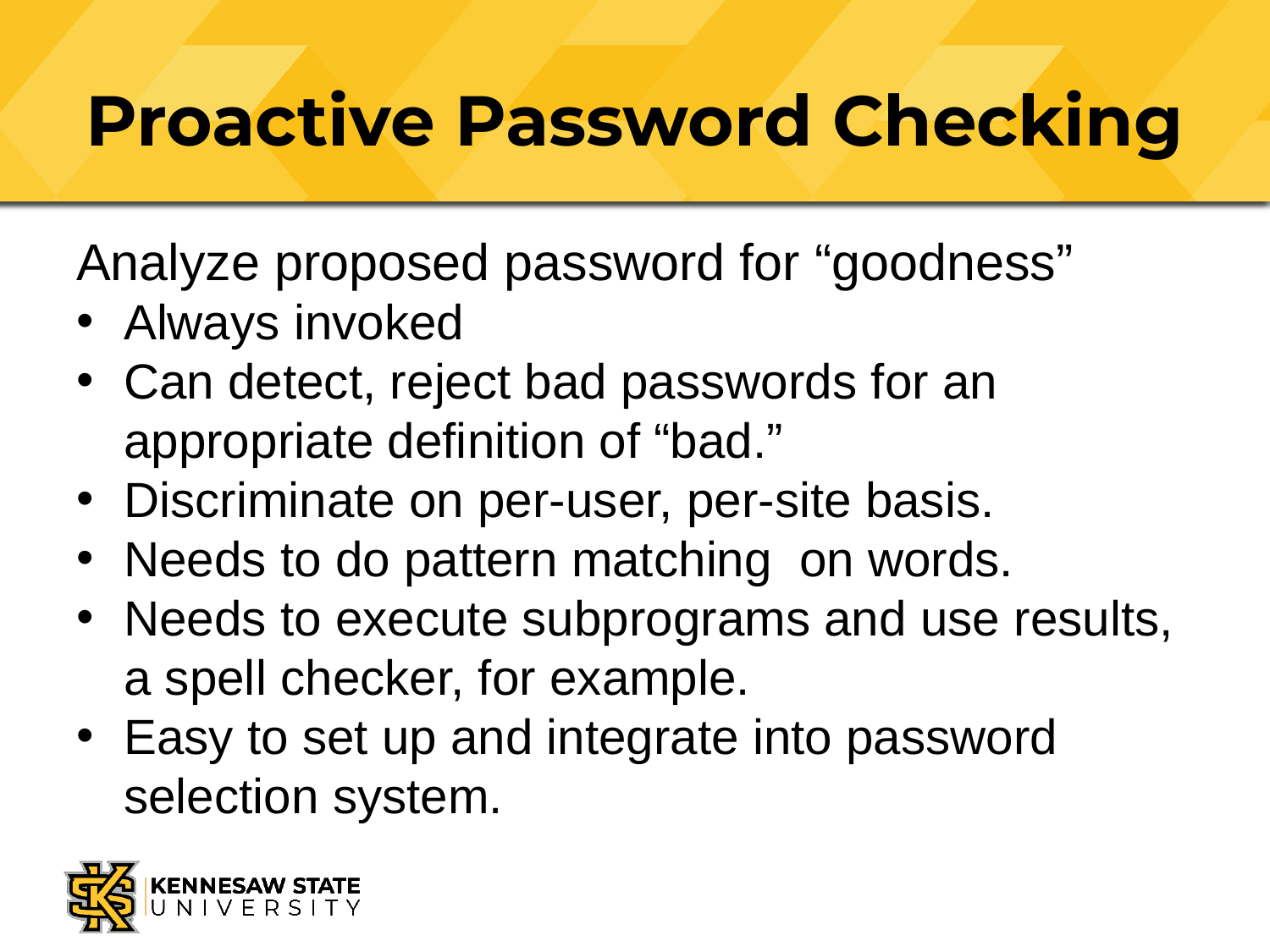

# Proactive Password Checking
Analyze proposed password for “goodness”
Always invoked
Can detect, reject bad passwords for an appropriate definition of “bad.”
Discriminate on per-user, per-site basis.
Needs to do pattern matching  on words.
Needs to execute subprograms and use results, a spell checker, for example.
Easy to set up and integrate into password selection system.